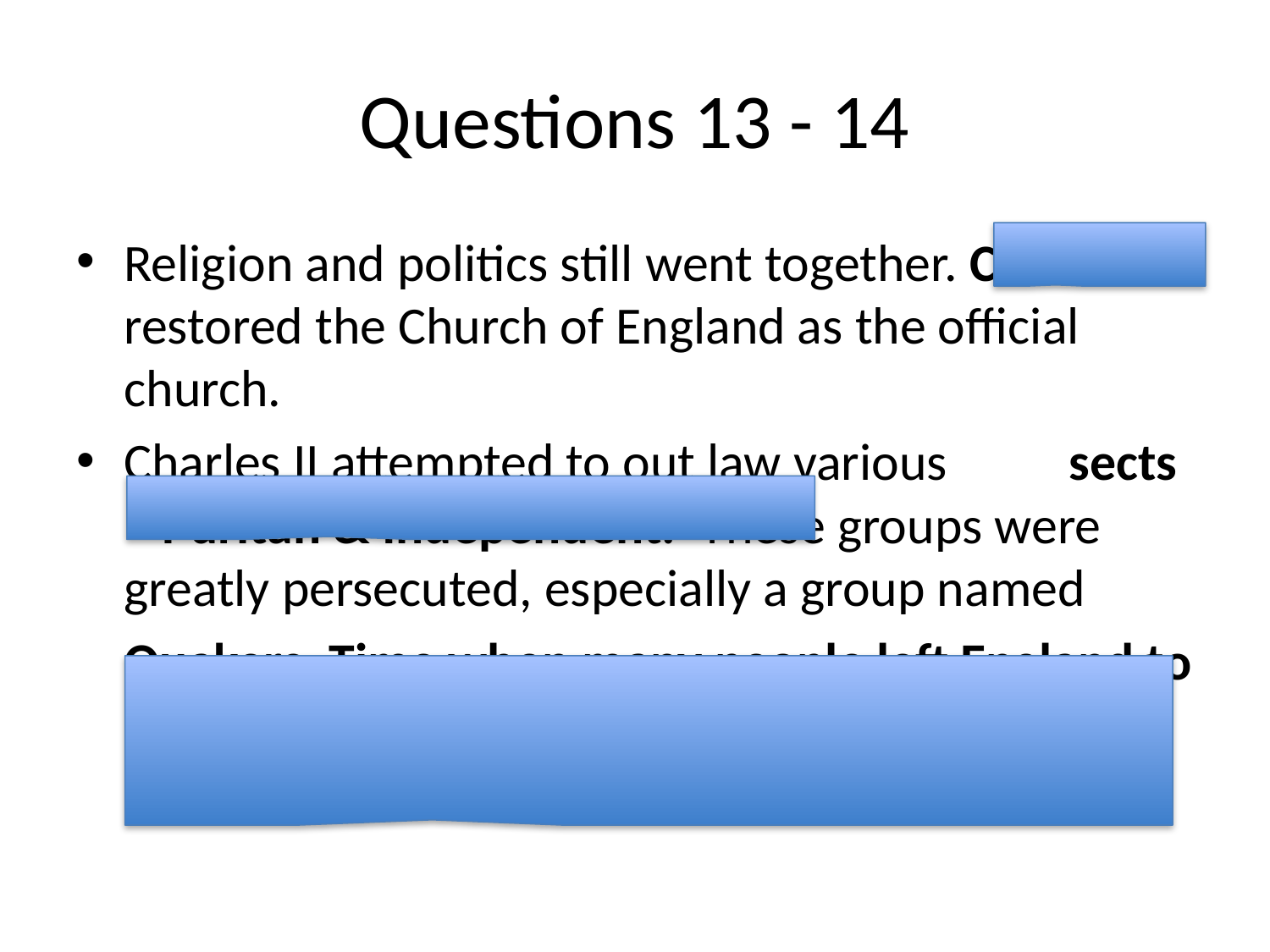

# Questions 13 - 14
Religion and politics still went together. Charles II restored the Church of England as the official church.
Charles II attempted to out law various		 	sects – Puritan & Independent.  These groups were greatly persecuted, especially a group named
	Quakers. Time when many people left England to go to America because they were tired of being persecuted and wanted to worship freely.